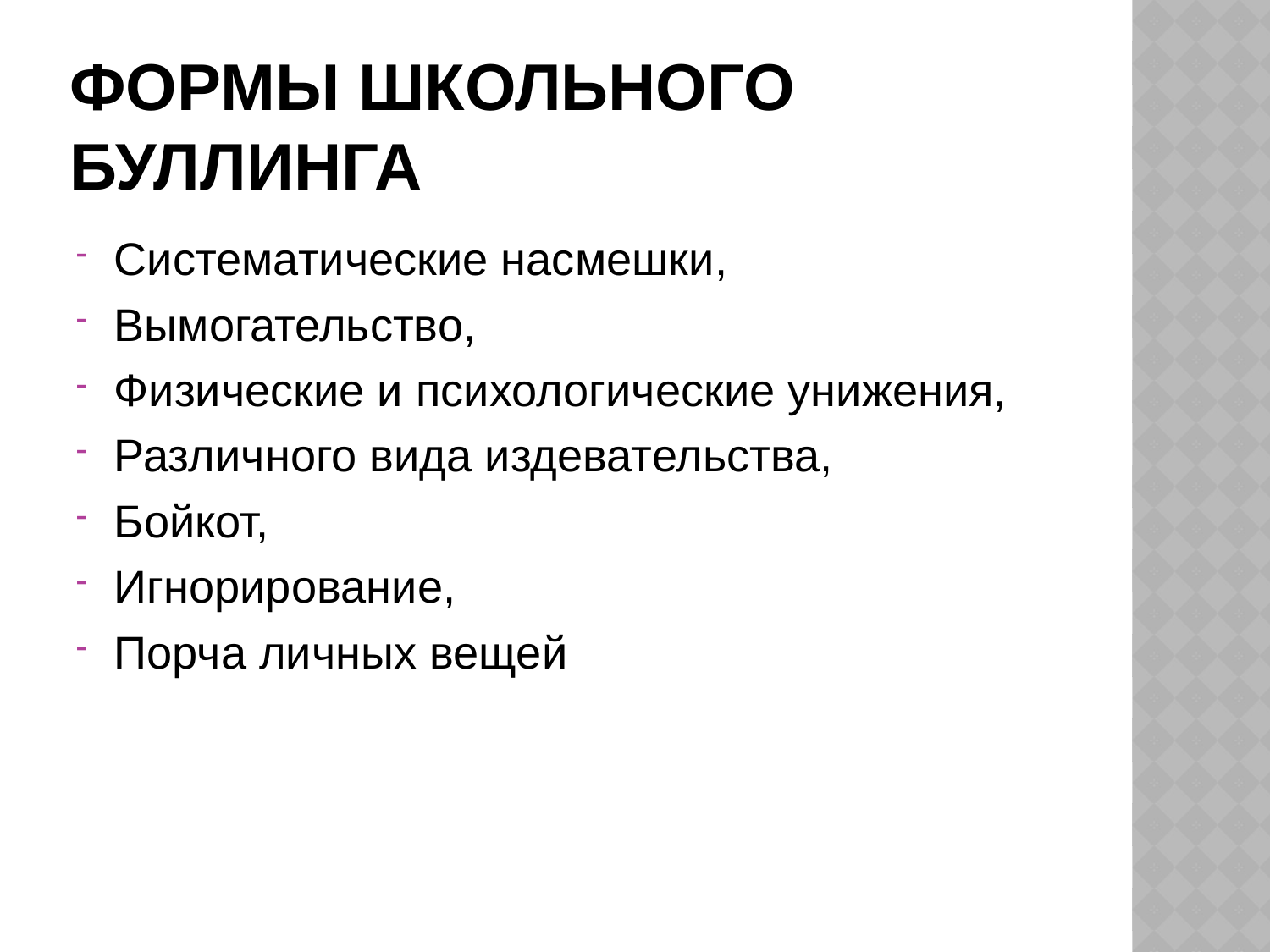

# Формы школьного буллинга
Систематические насмешки,
Вымогательство,
Физические и психологические унижения,
Различного вида издевательства,
Бойкот,
Игнорирование,
Порча личных вещей